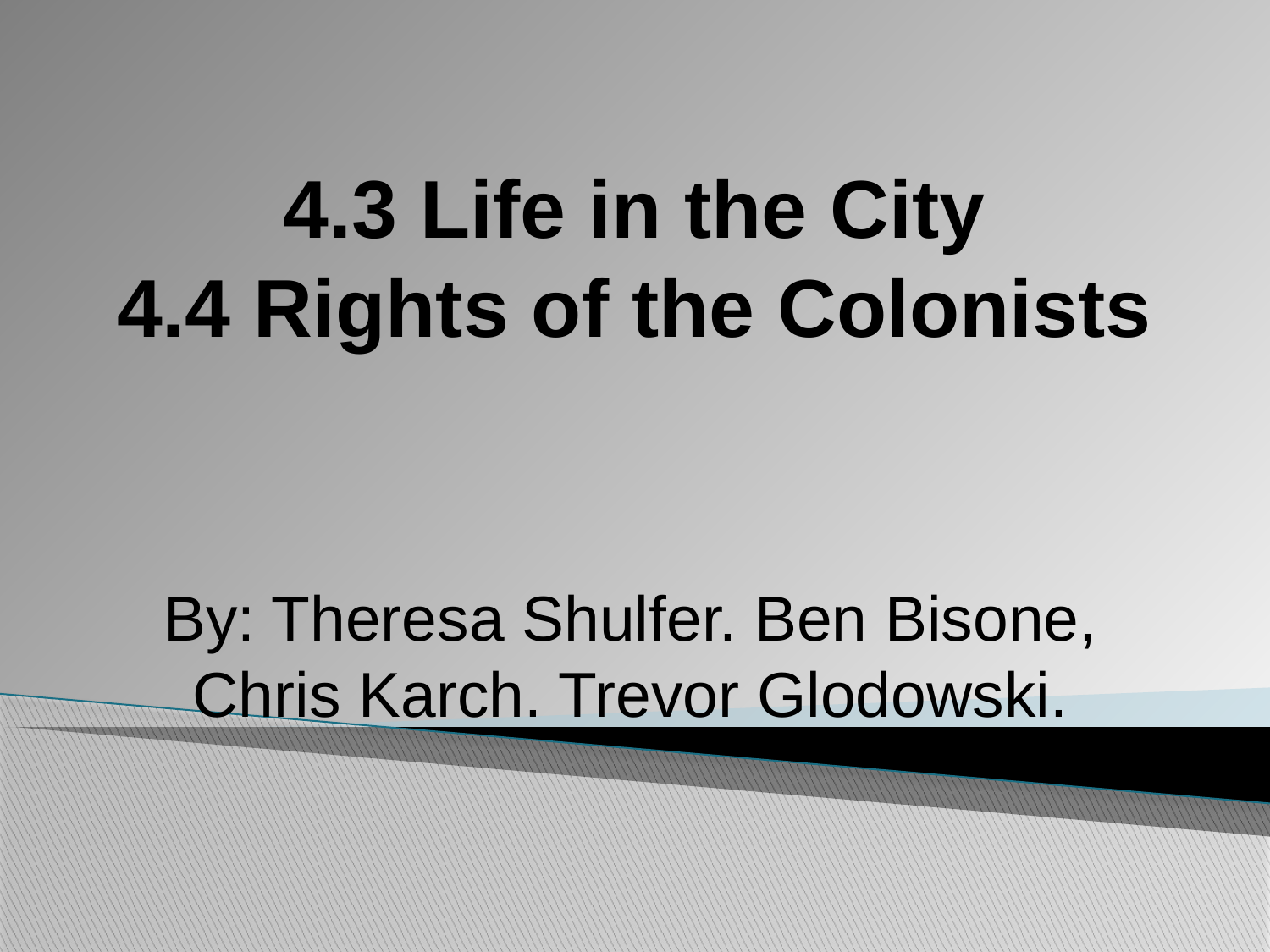

# 4.3 Life in the City 4.4 Rights of the Colonists
By: Theresa Shulfer. Ben Bisone, Chris Karch. Trevor Glodowski.